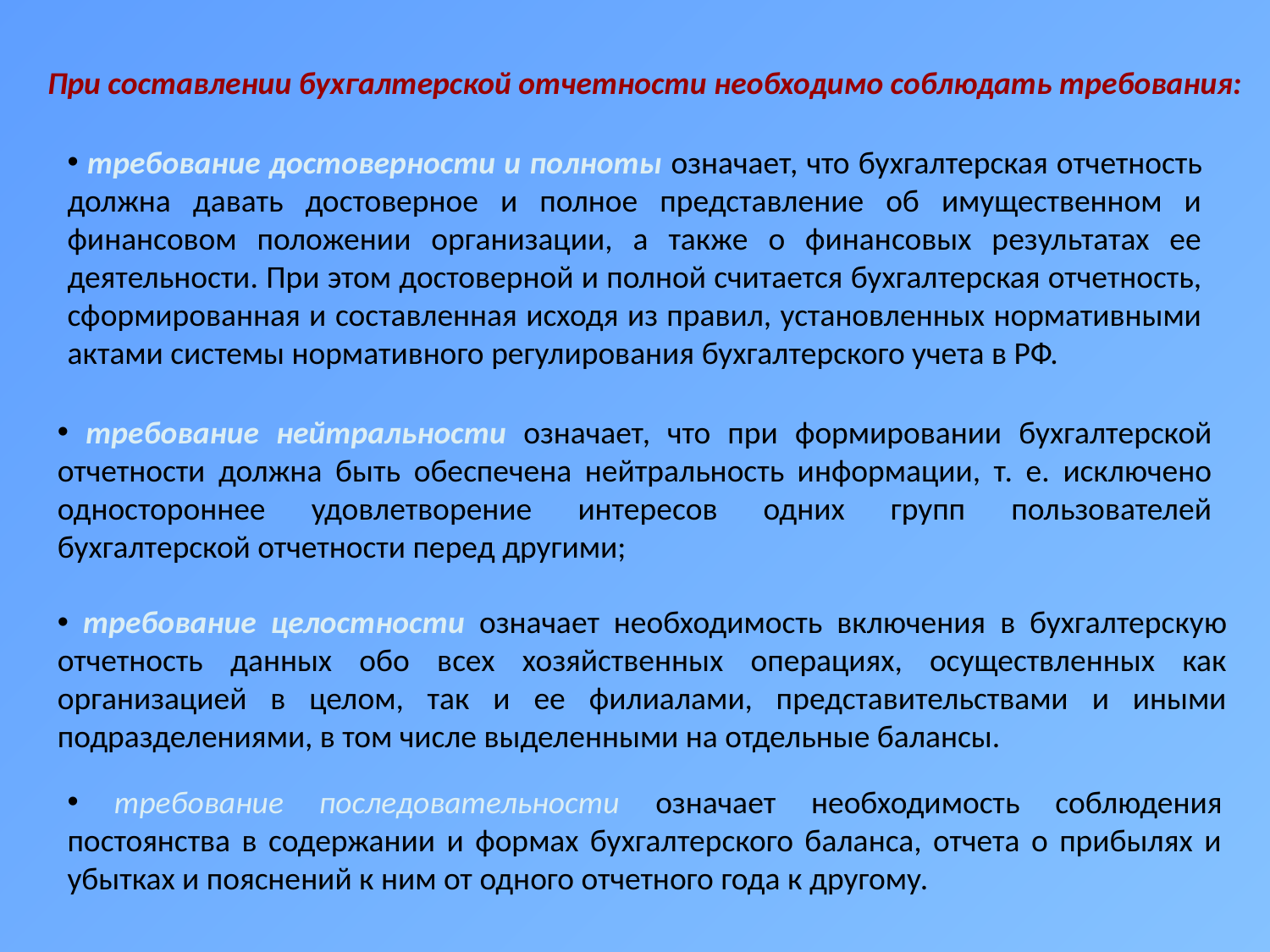

При составлении бухгалтерской отчетности необходимо соблюдать требования:
 требование достоверности и полноты означает, что бухгалтерская отчетность должна давать достоверное и полное представление об имущественном и финансовом положении организации, а также о финансовых результатах ее деятельности. При этом достоверной и полной считается бухгалтерская отчетность, сформированная и составленная исходя из правил, установленных нормативными актами системы нормативного регулирования бухгалтерского учета в РФ.
 требование нейтральности означает, что при формировании бухгалтерской отчетности должна быть обеспечена нейтральность информации, т. е. исключено одностороннее удовлетворение интересов одних групп пользователей бухгалтерской отчетности перед другими;
 требование целостности означает необходимость включения в бухгалтерскую отчетность данных обо всех хозяйственных операциях, осуществленных как организацией в целом, так и ее филиалами, представительствами и иными подразделениями, в том числе выделенными на отдельные балансы.
 требование последовательности означает необходимость соблюдения постоянства в содержании и формах бухгалтерского баланса, отчета о прибылях и убытках и пояснений к ним от одного отчетного года к другому.